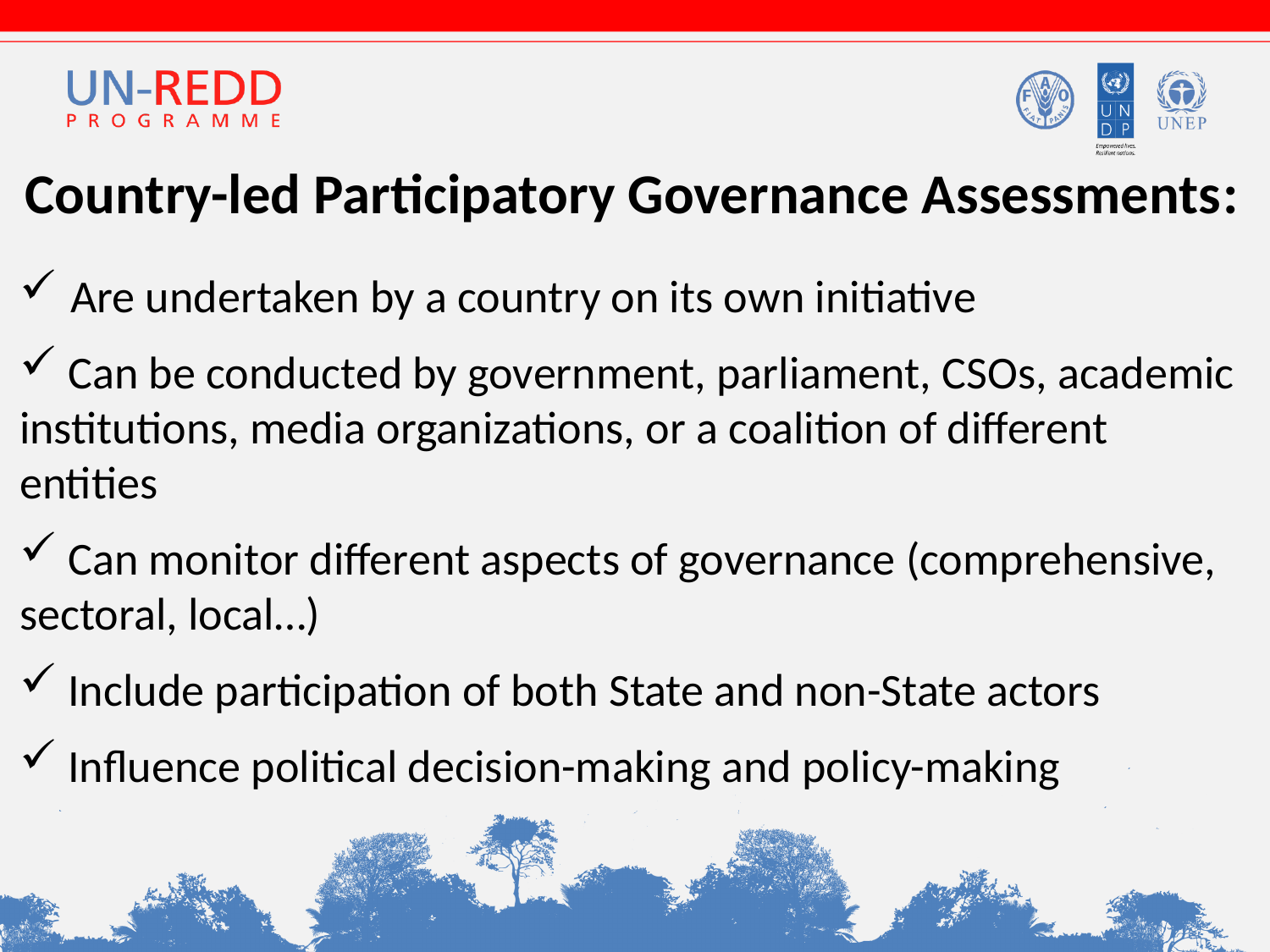

# Country-led Participatory Governance Assessments:
 Are undertaken by a country on its own initiative
 Can be conducted by government, parliament, CSOs, academic institutions, media organizations, or a coalition of different entities
 Can monitor different aspects of governance (comprehensive, sectoral, local…)
 Include participation of both State and non-State actors
 Influence political decision-making and policy-making